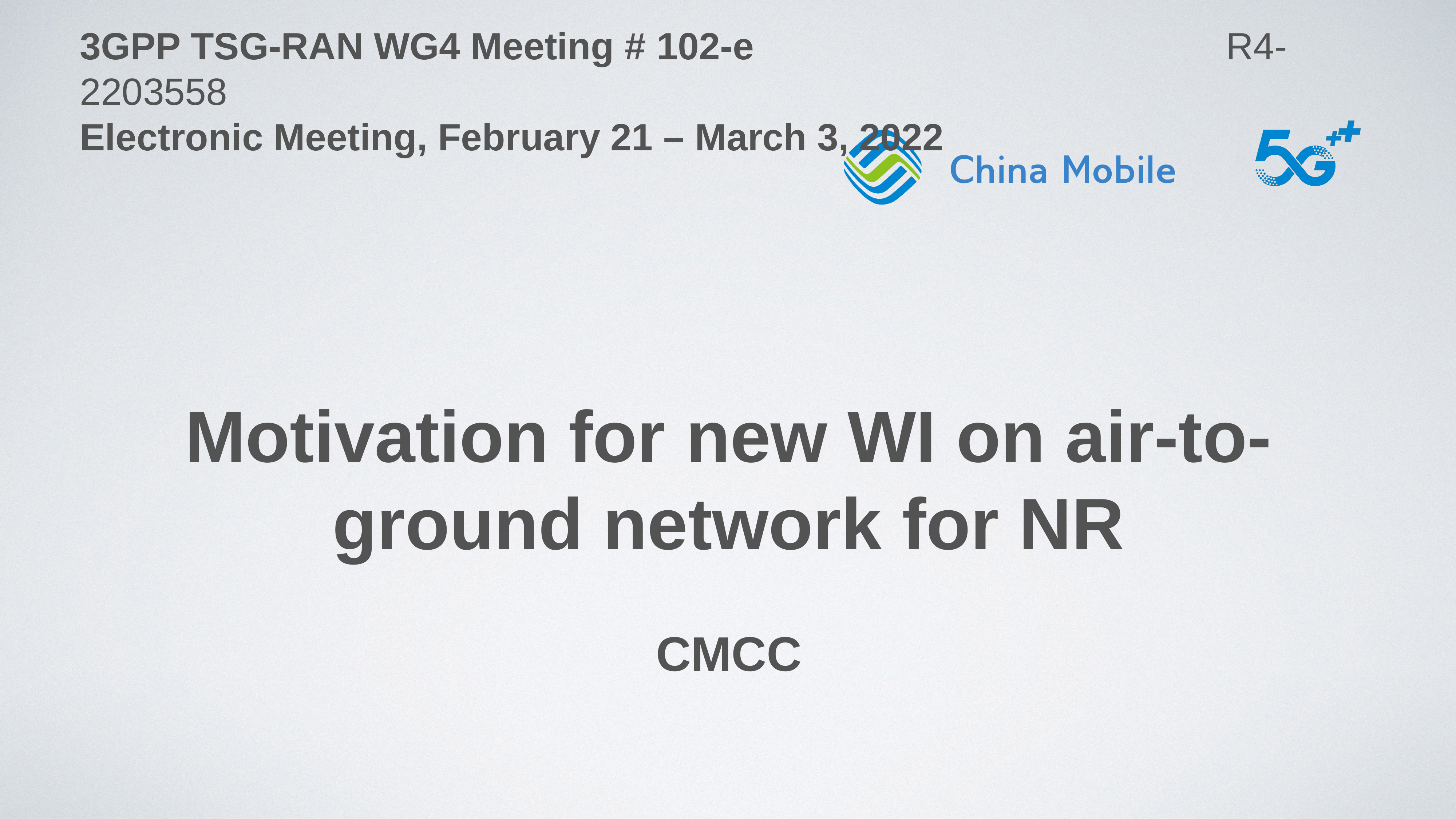

3GPP TSG-RAN WG4 Meeting # 102-e			                               R4-2203558
Electronic Meeting, February 21 – March 3, 2022

Motivation for new WI on air-to-ground network for NR

CMCC